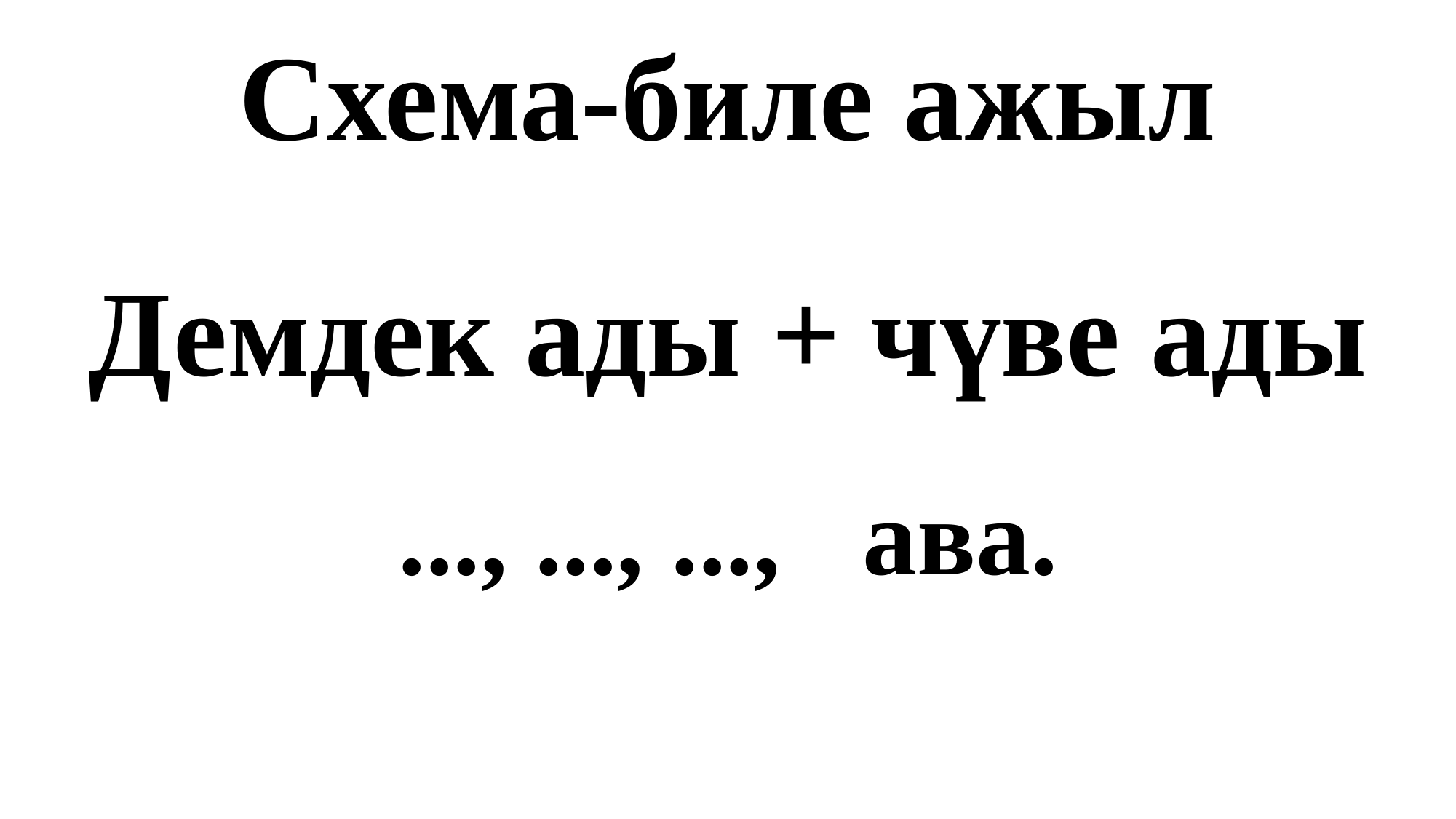

# Схема-биле ажыл
Демдек ады + чүве ады
..., ..., ...,   ава.